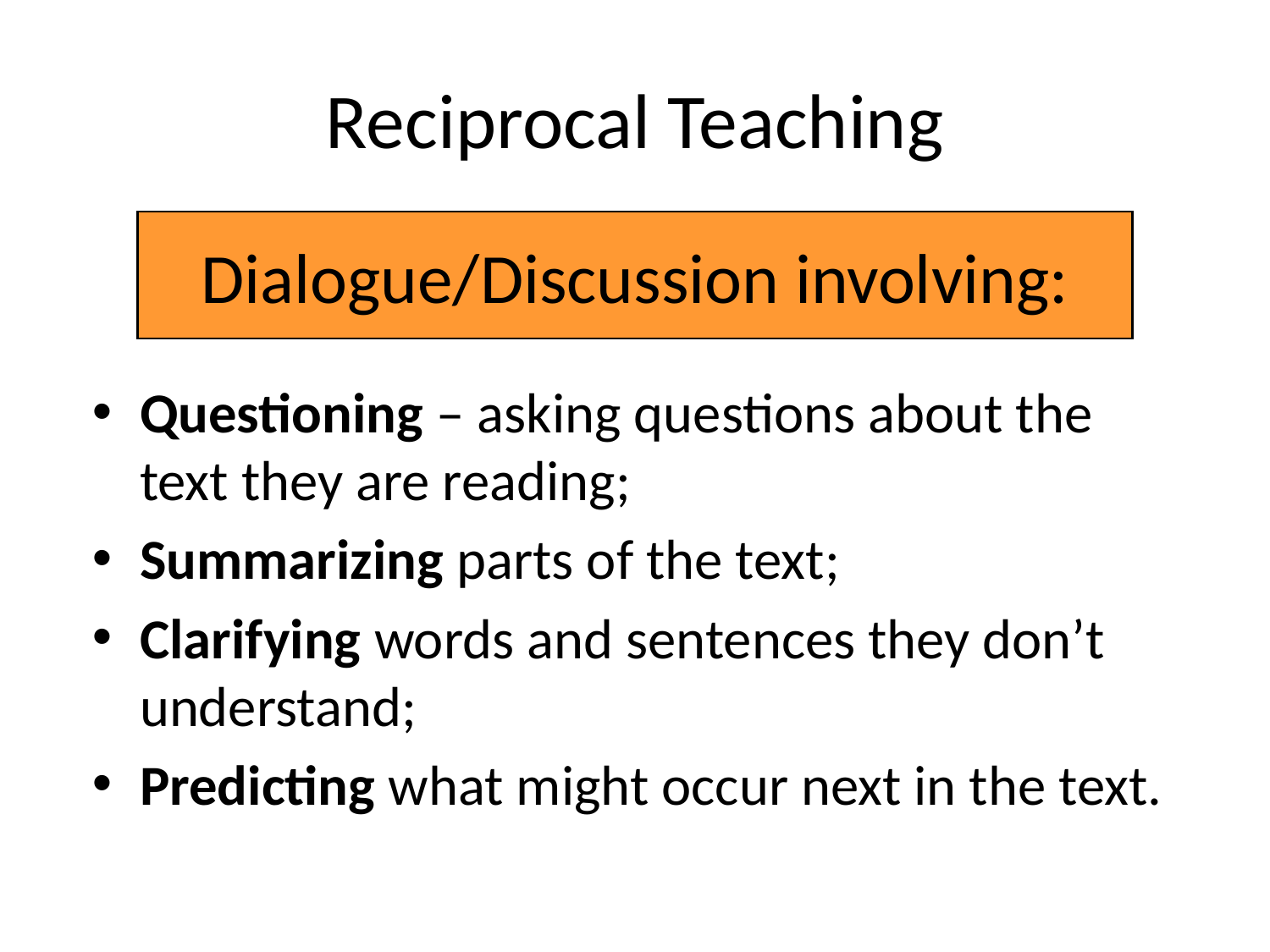

# Reciprocal Teaching
Dialogue/Discussion involving:
Questioning – asking questions about the  text they are reading;
Summarizing parts of the text;
Clarifying words and sentences they don’t understand;
Predicting what might occur next in the text.